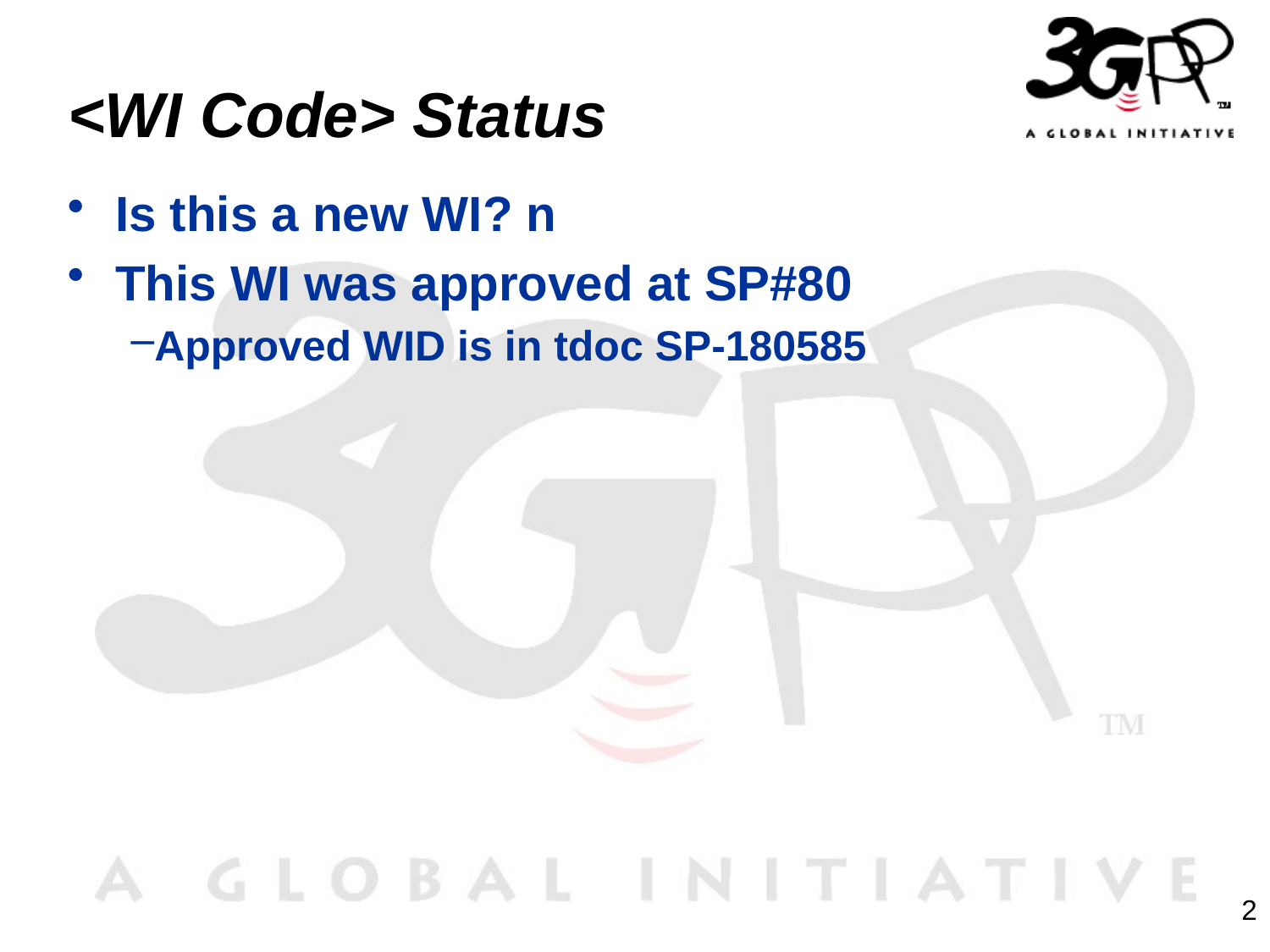

# <WI Code> Status
Is this a new WI? n
This WI was approved at SP#80
Approved WID is in tdoc SP-180585
2